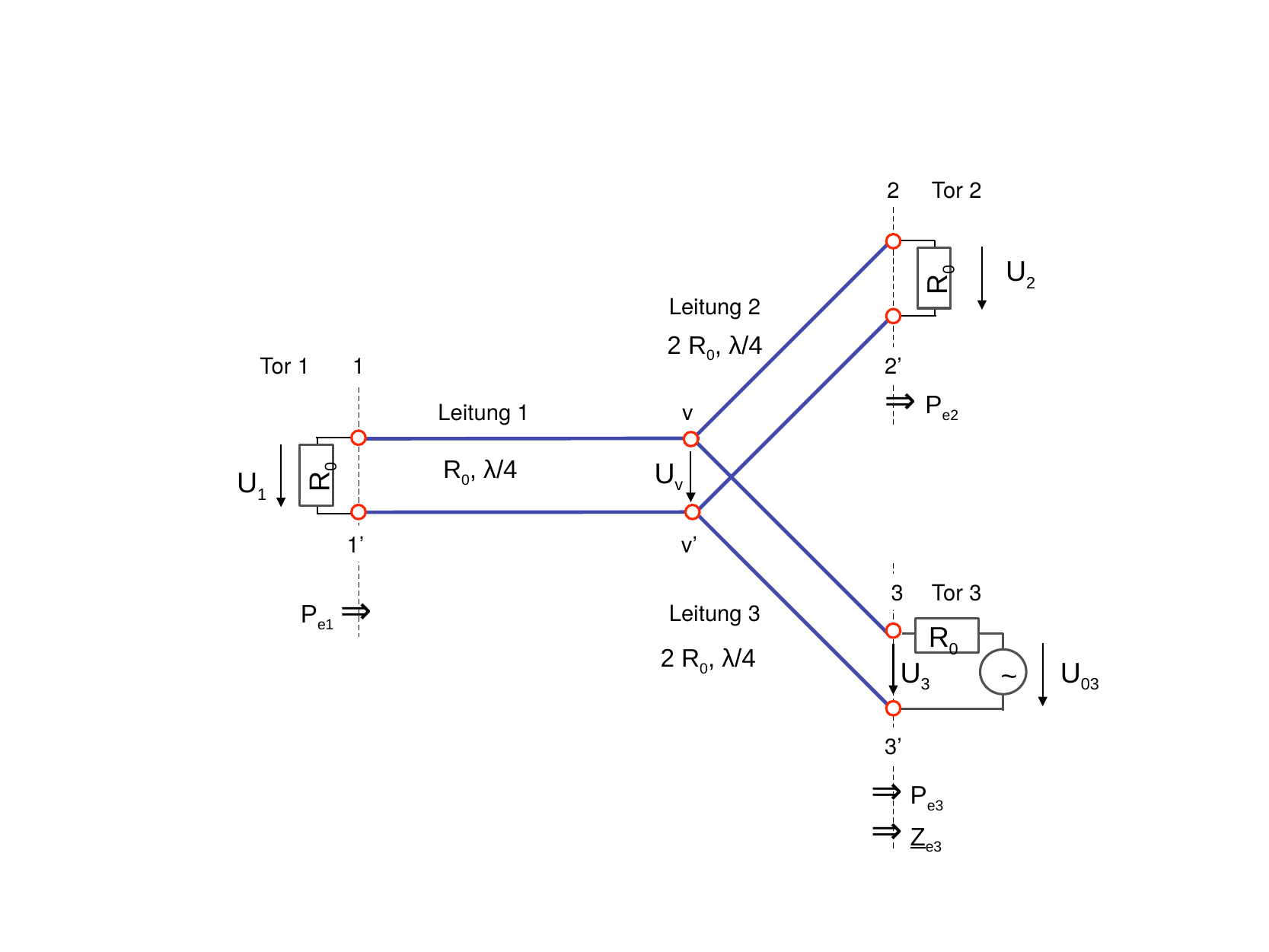

2
Tor 2

R0

U2
Leitung 2

2 R0, λ/4
Tor 1
1
2’
⇒
Pe2

Leitung 1
v

R0, λ/4
Uv
R0

U1

1’
v’

3
Tor 3
⇒
Pe1
Leitung 3
R0

~

U03

2 R0, λ/4

U3

3’
⇒
Pe3
⇒
Ze3